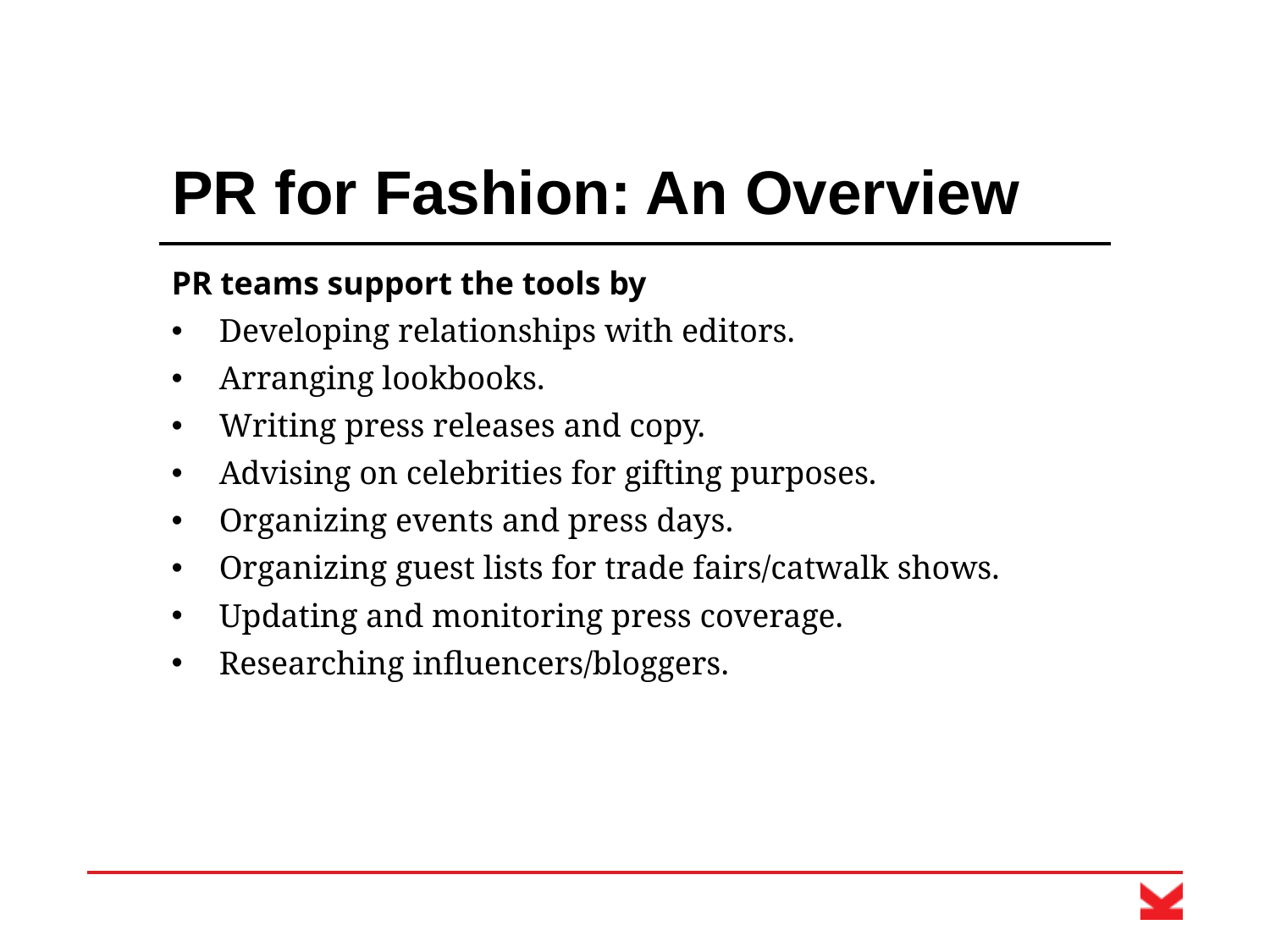

# PR for Fashion: An Overview
PR teams support the tools by
Developing relationships with editors.
Arranging lookbooks.
Writing press releases and copy.
Advising on celebrities for gifting purposes.
Organizing events and press days.
Organizing guest lists for trade fairs/catwalk shows.
Updating and monitoring press coverage.
Researching influencers/bloggers.